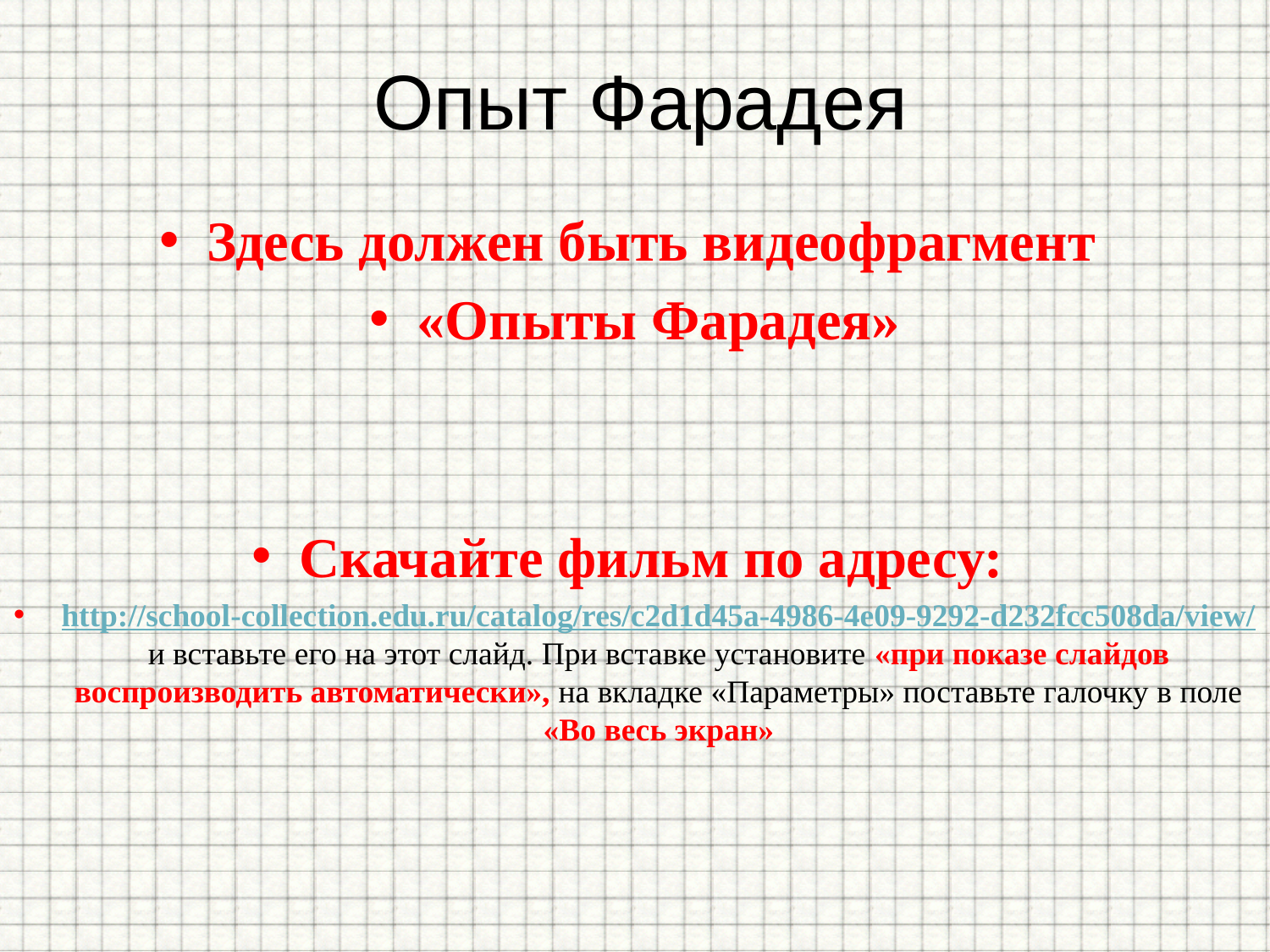

# Опыт Фарадея
Здесь должен быть видеофрагмент
«Опыты Фарадея»

Скачайте фильм по адресу:
http://school-collection.edu.ru/catalog/res/c2d1d45a-4986-4e09-9292-d232fcc508da/view/ и вставьте его на этот слайд. При вставке установите «при показе слайдов воспроизводить автоматически», на вкладке «Параметры» поставьте галочку в поле «Во весь экран»